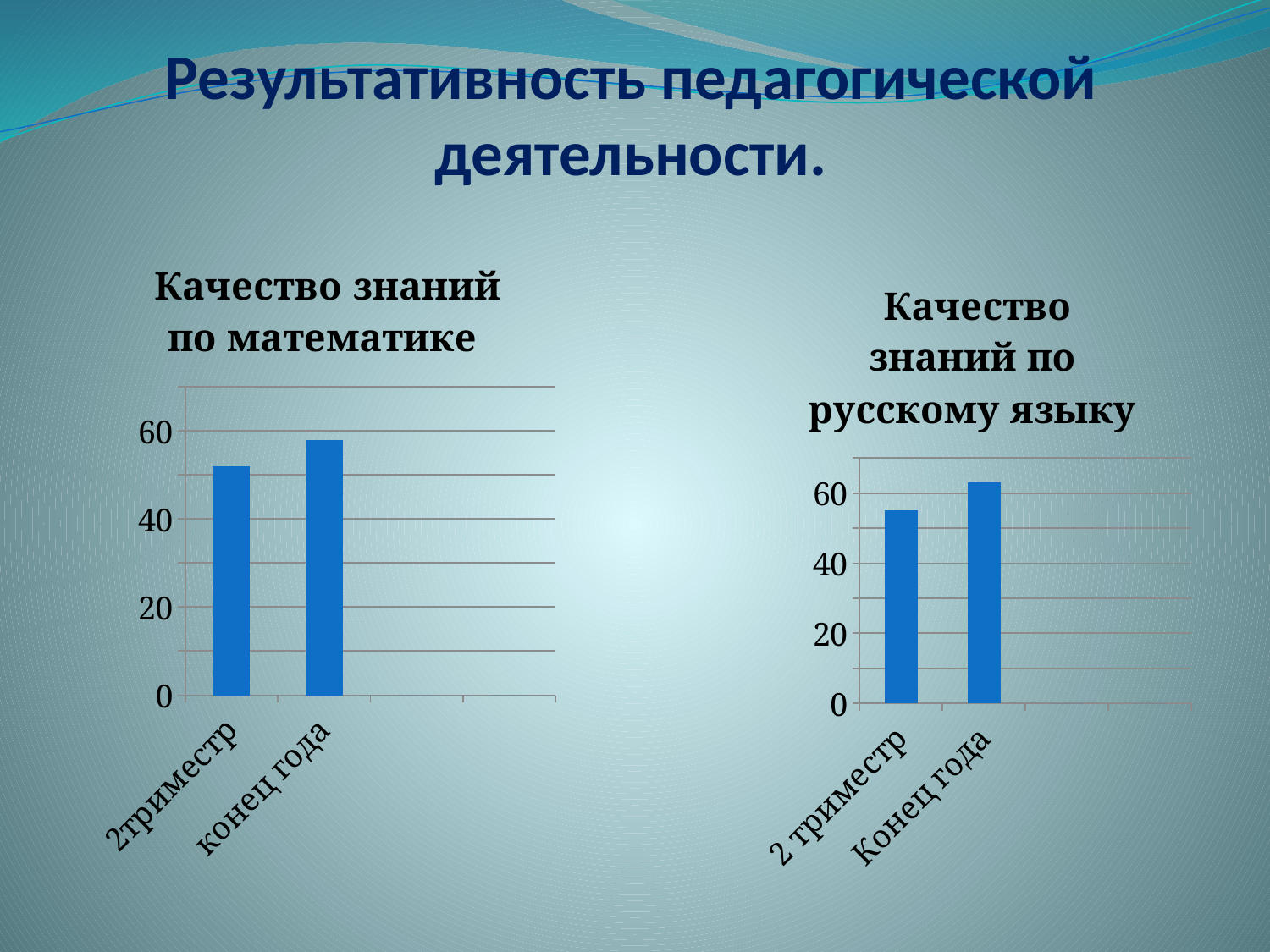

# Результативность педагогической деятельности.

### Chart:  Качество знаний по математике

| Category |  Качество знаний по математике |
|---|---|
|  2триместр | 52.0 |
|  конец года | 58.0 |
|   | 0.0 |
|   | 0.0 |

### Chart:  Качество знаний по русскому языку

| Category |  Качество знаний по русскому языку |
|---|---|
|  2 триместр | 55.0 |
|  Конец года | 63.0 |
|   | 0.0 |
|   | 0.0 |